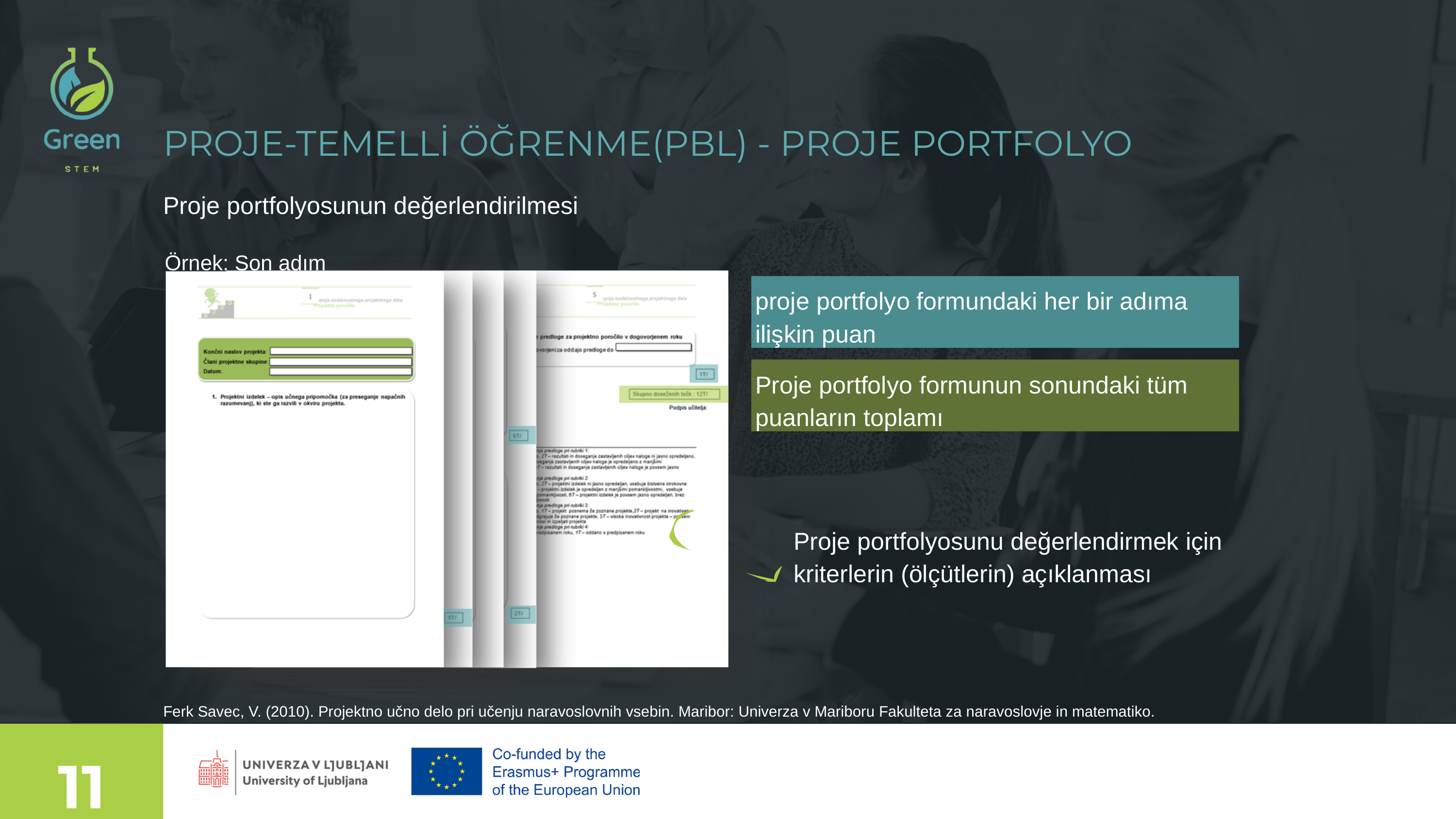

PROJE-TEMELLİ ÖĞRENME(PBL) - PROJE PORTFOLYO
Proje portfolyosunun değerlendirilmesi

Örnek: Son adım

proje portfolyo formundaki her bir adıma ilişkin puan

Proje portfolyo formunun sonundaki tüm puanların toplamı

Proje portfolyosunu değerlendirmek için kriterlerin (ölçütlerin) açıklanması

Ferk Savec, V. (2010). Projektno učno delo pri učenju naravoslovnih vsebin. Maribor: Univerza v Mariboru Fakulteta za naravoslovje in matematiko.

11

Presented by Rachelle Beaudry